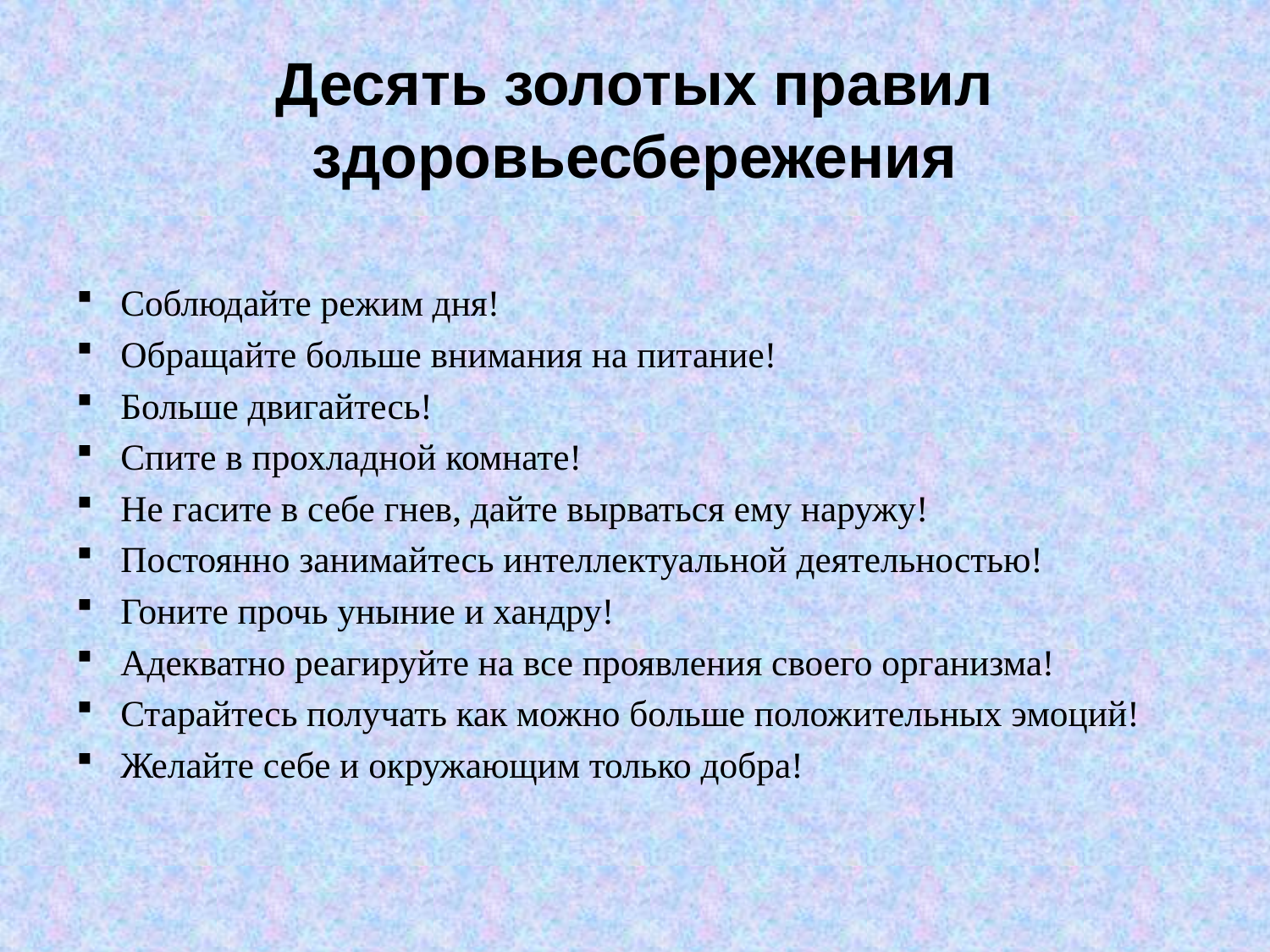

# Десять золотых правил здоровьесбережения

Соблюдайте режим дня!
Обращайте больше внимания на питание!
Больше двигайтесь!
Спите в прохладной комнате!
Не гасите в себе гнев, дайте вырваться ему наружу!
Постоянно занимайтесь интеллектуальной деятельностью!
Гоните прочь уныние и хандру!
Адекватно реагируйте на все проявления своего организма!
Старайтесь получать как можно больше положительных эмоций!
Желайте себе и окружающим только добра!